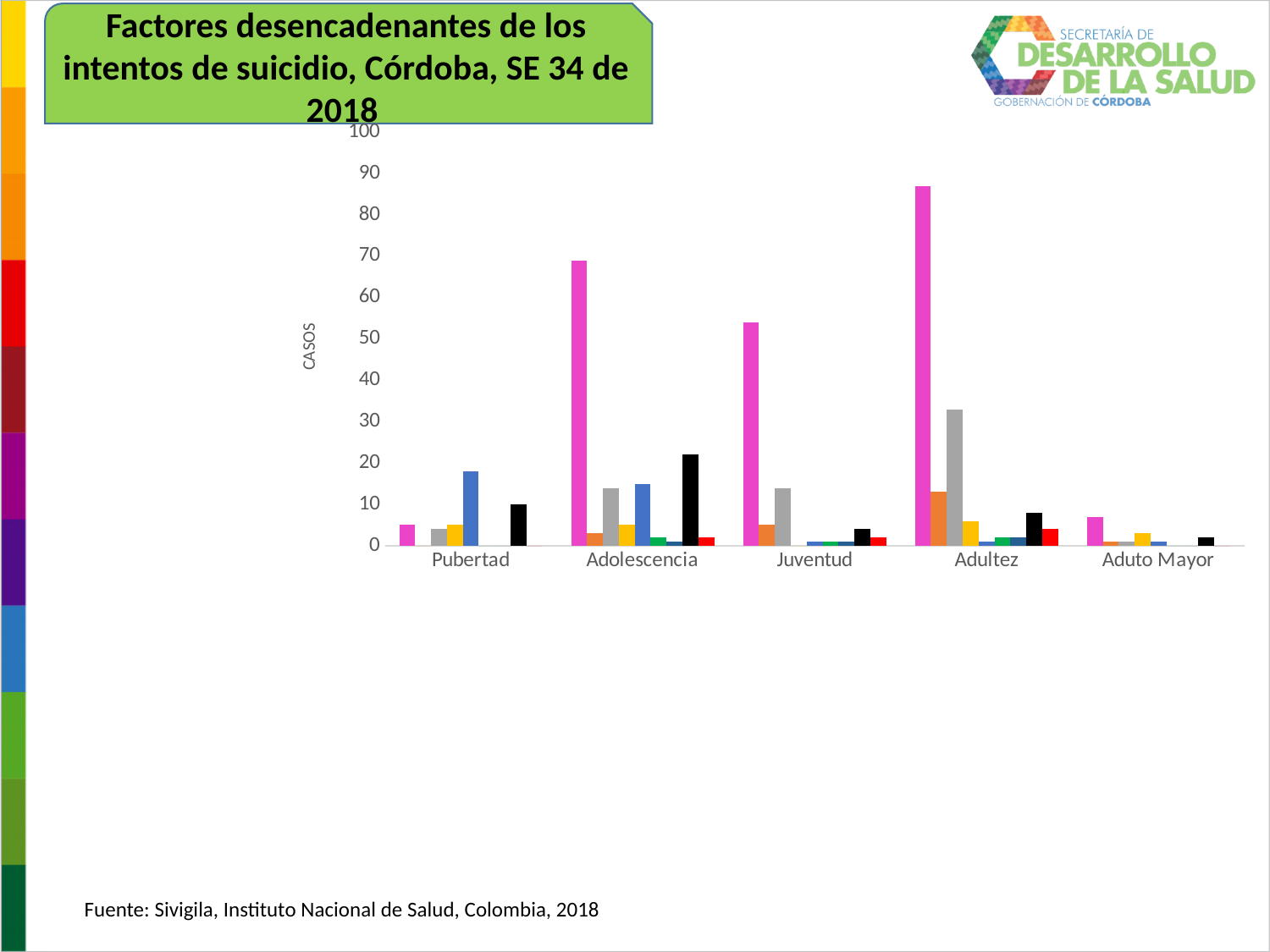

Factores desencadenantes de los intentos de suicidio, Córdoba, SE 34 de 2018

### Chart

| Category | Conflictos con pareja o expareja | Enfermedad crónica dolorosa o discapacitante | Problemas económicos | Muerte de un familiar | Escolar / educativa | Problemas jurídicos | Suicidio de un familiar o amigo | Maltrato físico psicológico o sexual | Problemas laborales |
|---|---|---|---|---|---|---|---|---|---|
| Pubertad | 5.0 | 0.0 | 4.0 | 5.0 | 18.0 | 0.0 | 0.0 | 10.0 | 0.0 |
| Adolescencia | 69.0 | 3.0 | 14.0 | 5.0 | 15.0 | 2.0 | 1.0 | 22.0 | 2.0 |
| Juventud | 54.0 | 5.0 | 14.0 | 0.0 | 1.0 | 1.0 | 1.0 | 4.0 | 2.0 |
| Adultez | 87.0 | 13.0 | 33.0 | 6.0 | 1.0 | 2.0 | 2.0 | 8.0 | 4.0 |
| Aduto Mayor | 7.0 | 1.0 | 1.0 | 3.0 | 1.0 | 0.0 | 0.0 | 2.0 | 0.0 |
Fuente: Sivigila, Instituto Nacional de Salud, Colombia, 2018